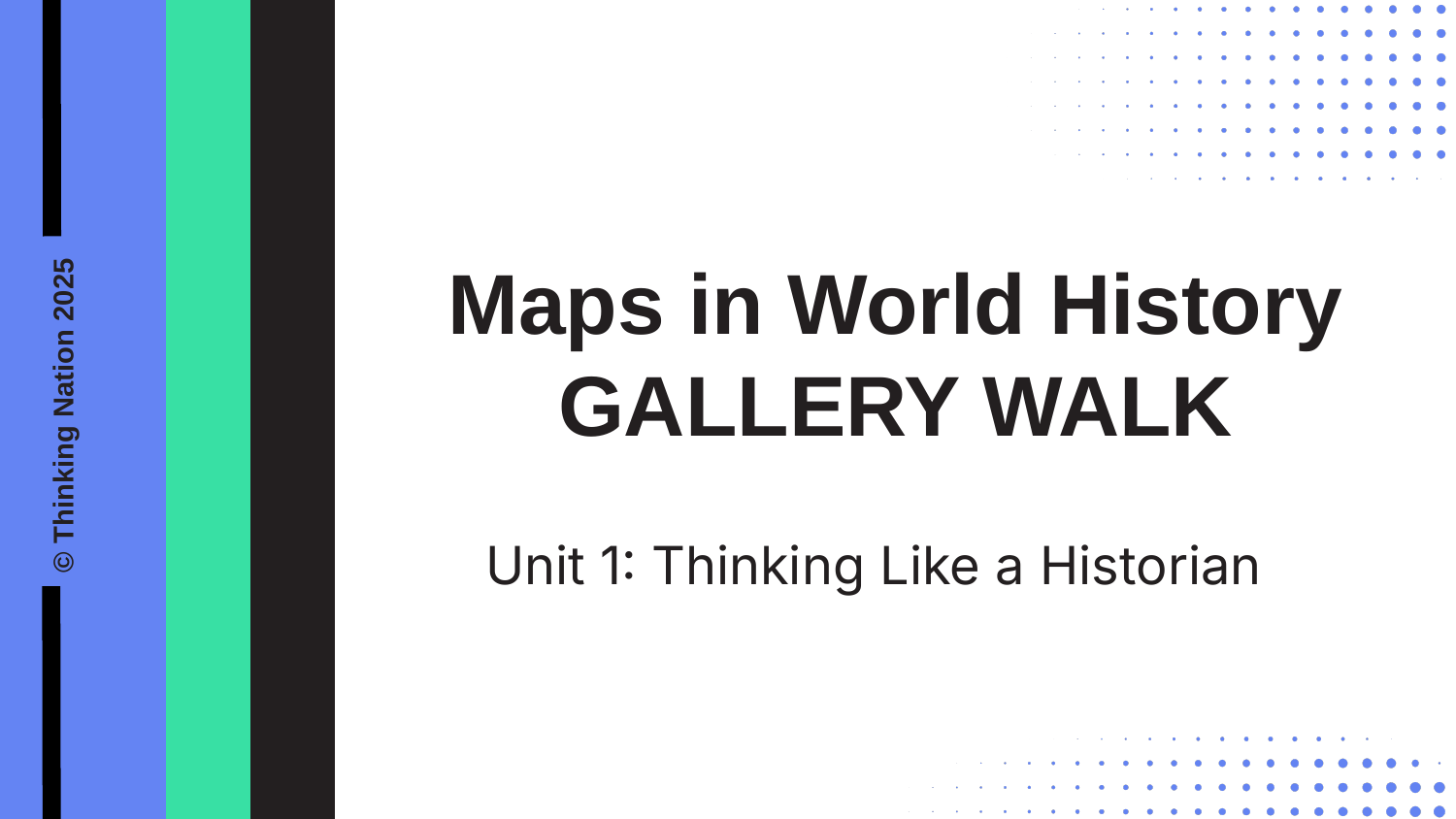

Maps in World History
GALLERY WALK
© Thinking Nation 2025
Unit 1: Thinking Like a Historian